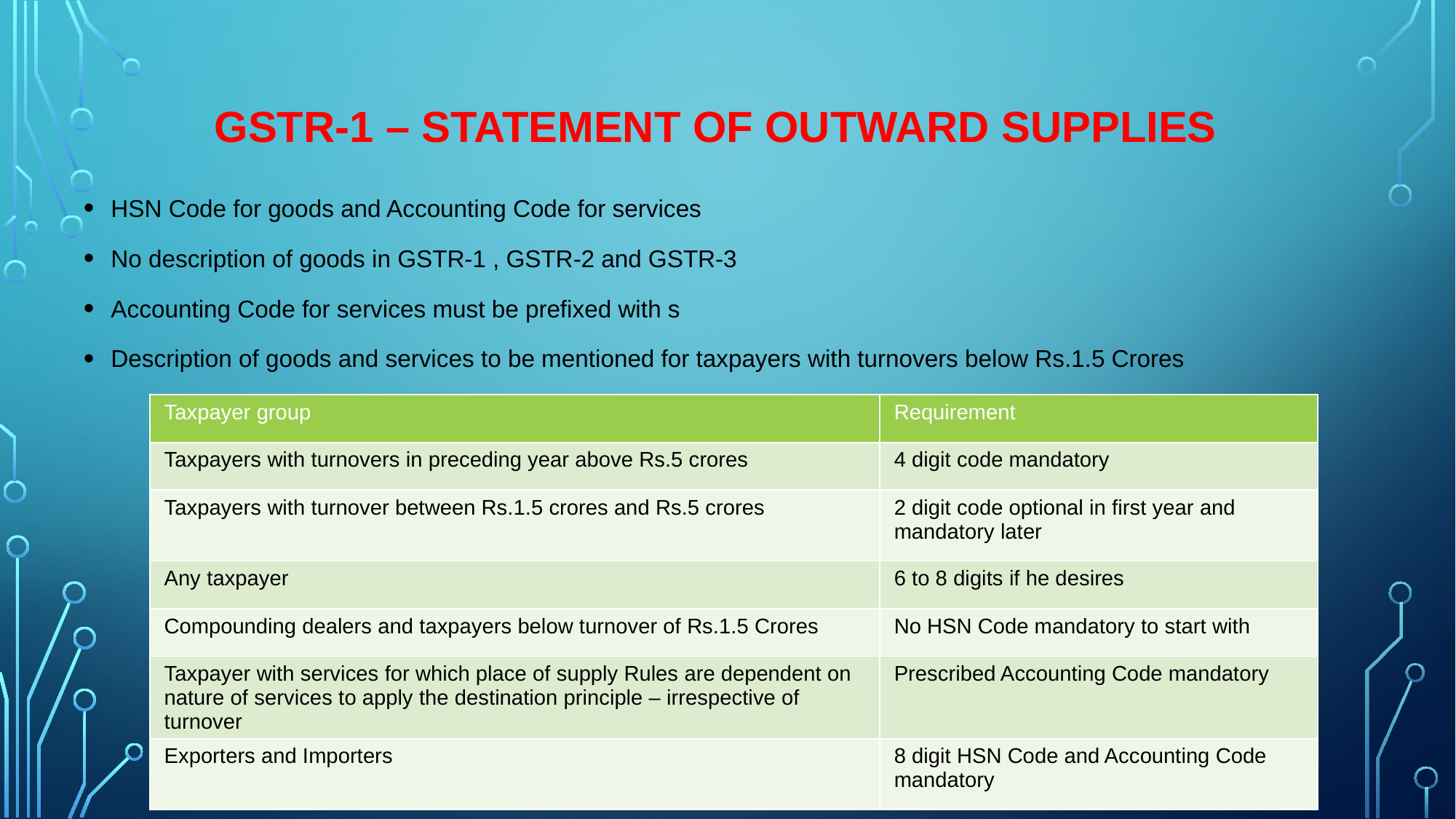

# GSTR-1 – Statement of Outward Supplies
HSN Code for goods and Accounting Code for services
No description of goods in GSTR-1 , GSTR-2 and GSTR-3
Accounting Code for services must be prefixed with s
Description of goods and services to be mentioned for taxpayers with turnovers below Rs.1.5 Crores

| Taxpayer group | Requirement |
| --- | --- |
| Taxpayers with turnovers in preceding year above Rs.5 crores | 4 digit code mandatory |
| Taxpayers with turnover between Rs.1.5 crores and Rs.5 crores | 2 digit code optional in first year and mandatory later |
| Any taxpayer | 6 to 8 digits if he desires |
| Compounding dealers and taxpayers below turnover of Rs.1.5 Crores | No HSN Code mandatory to start with |
| Taxpayer with services for which place of supply Rules are dependent on nature of services to apply the destination principle – irrespective of turnover | Prescribed Accounting Code mandatory |
| Exporters and Importers | 8 digit HSN Code and Accounting Code mandatory |